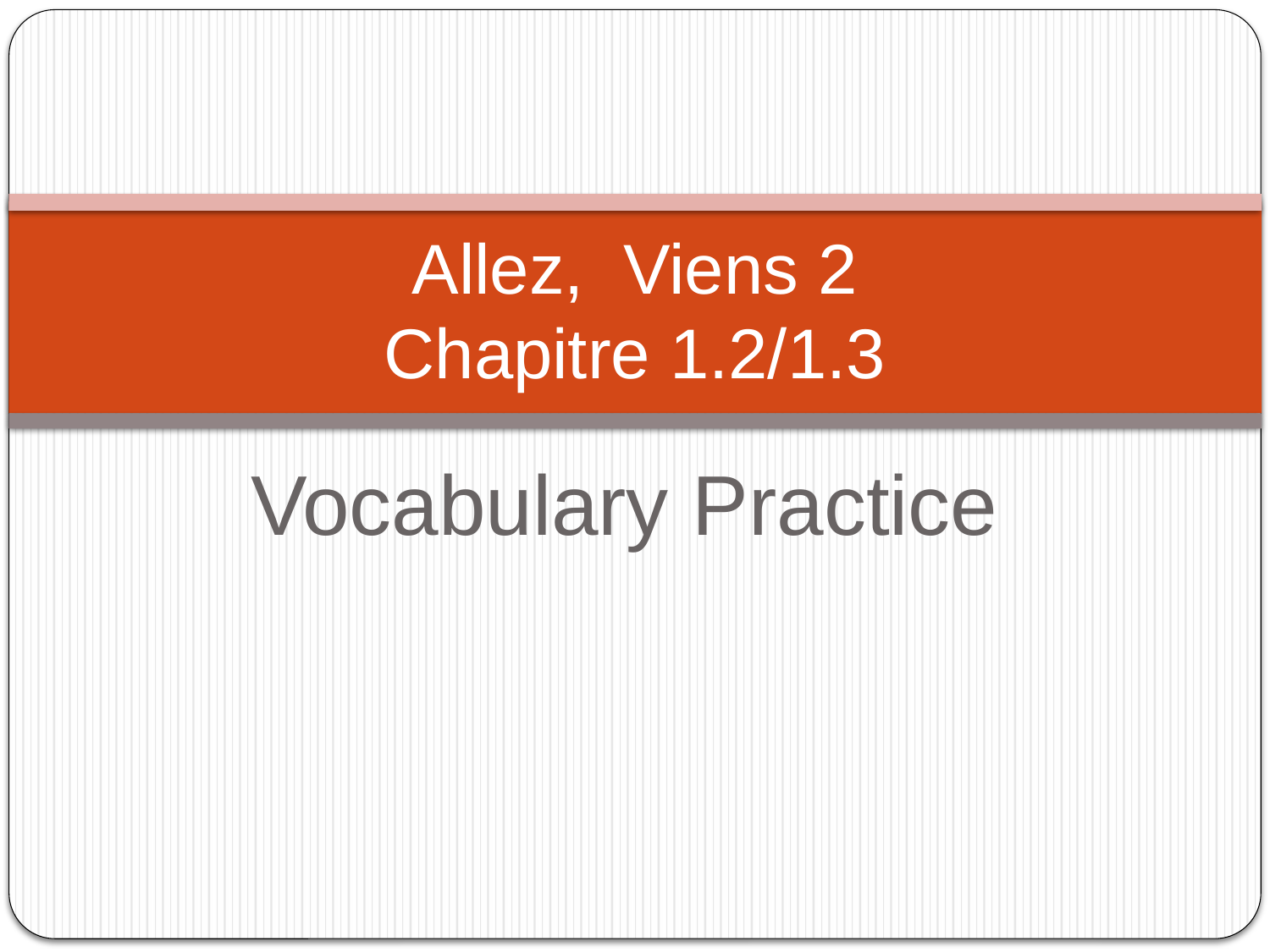

# Allez,  Viens 2 Chapitre 1.2/1.3
Vocabulary Practice